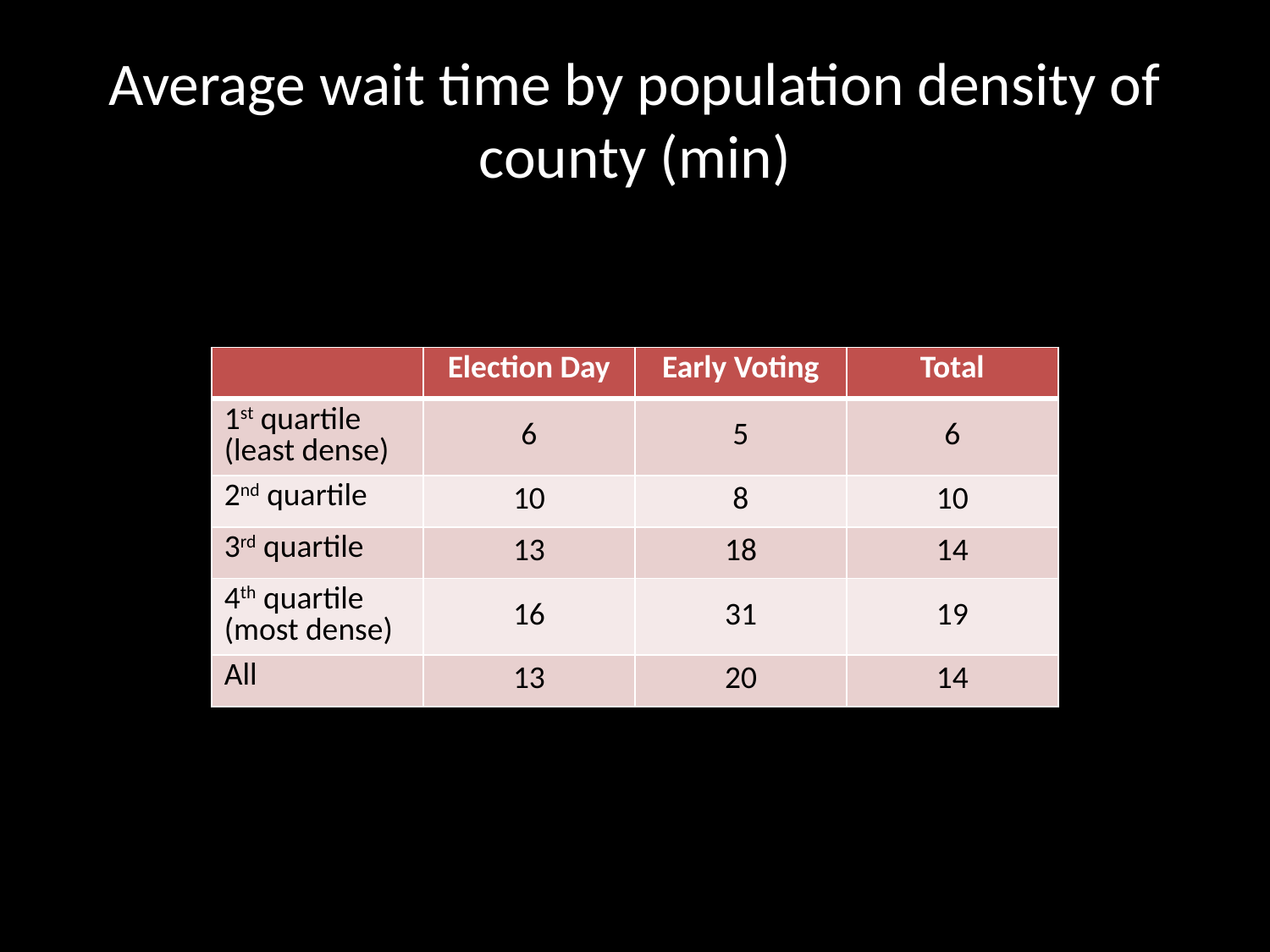

# Average wait time by population density of county (min)
|  | Election Day | Early Voting | Total |
| --- | --- | --- | --- |
| 1st quartile (least dense) | 6 | 5 | 6 |
| 2nd quartile | 10 | 8 | 10 |
| 3rd quartile | 13 | 18 | 14 |
| 4th quartile (most dense) | 16 | 31 | 19 |
| All | 13 | 20 | 14 |